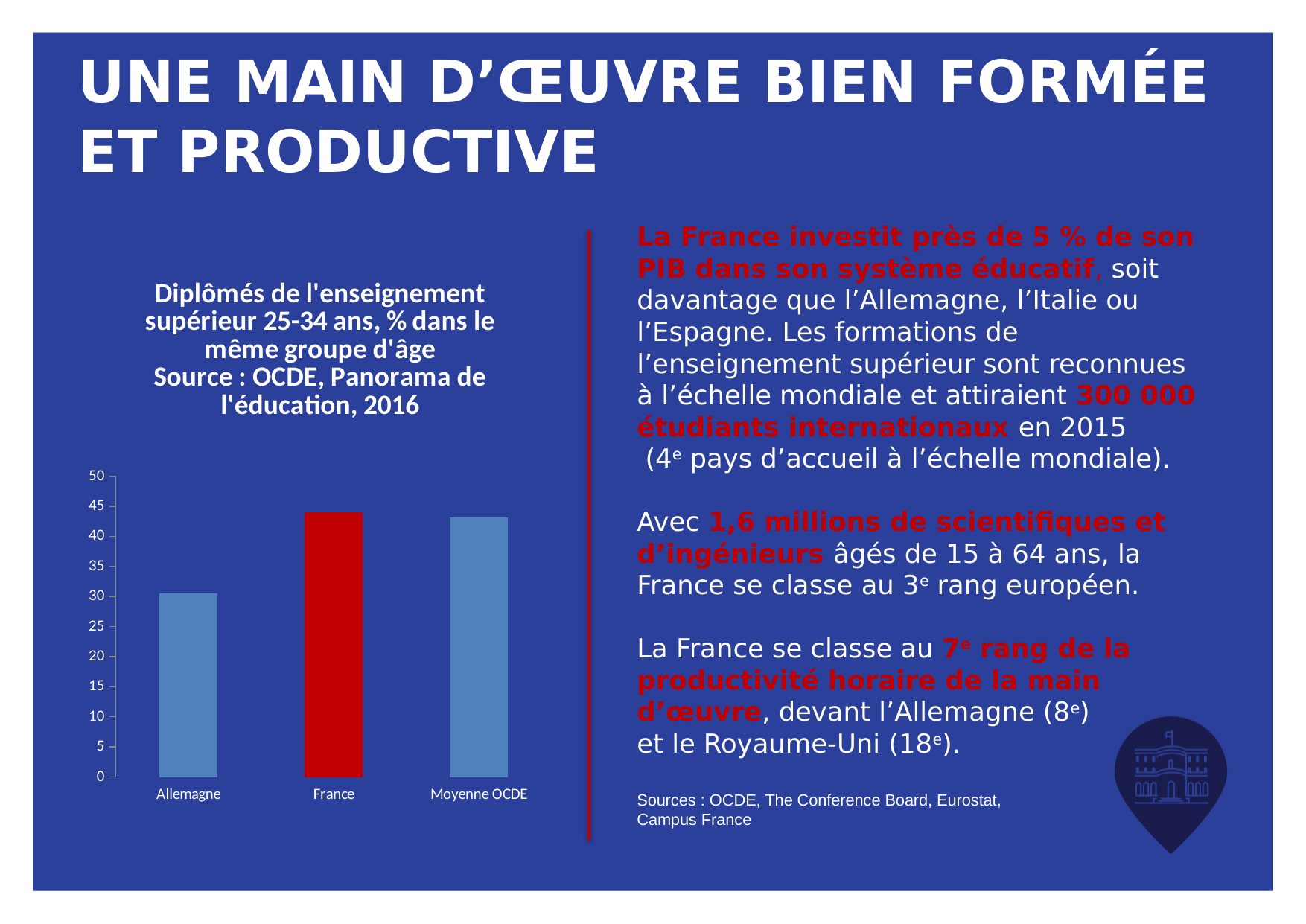

# Une main d’œuvre bien formée et productive
La France investit près de 5 % de son PIB dans son système éducatif, soit davantage que l’Allemagne, l’Italie ou l’Espagne. Les formations de l’enseignement supérieur sont reconnues à l’échelle mondiale et attiraient 300 000 étudiants internationaux en 2015 	   (4e pays d’accueil à l’échelle mondiale).

Avec 1,6 millions de scientifiques et d’ingénieurs âgés de 15 à 64 ans, la France se classe au 3e rang européen.

La France se classe au 7e rang de la productivité horaire de la main d’œuvre, devant l’Allemagne (8e)
et le Royaume-Uni (18e).

Sources : OCDE, The Conference Board, Eurostat,
Campus France

### Chart: Diplômés de l'enseignement supérieur 25-34 ans, % dans le même groupe d'âge
Source : OCDE, Panorama de l'éducation, 2016

| Category |  |
|---|---|
| Allemagne | 30.5 |
| France | 44.0 |
| Moyenne OCDE | 43.1 |